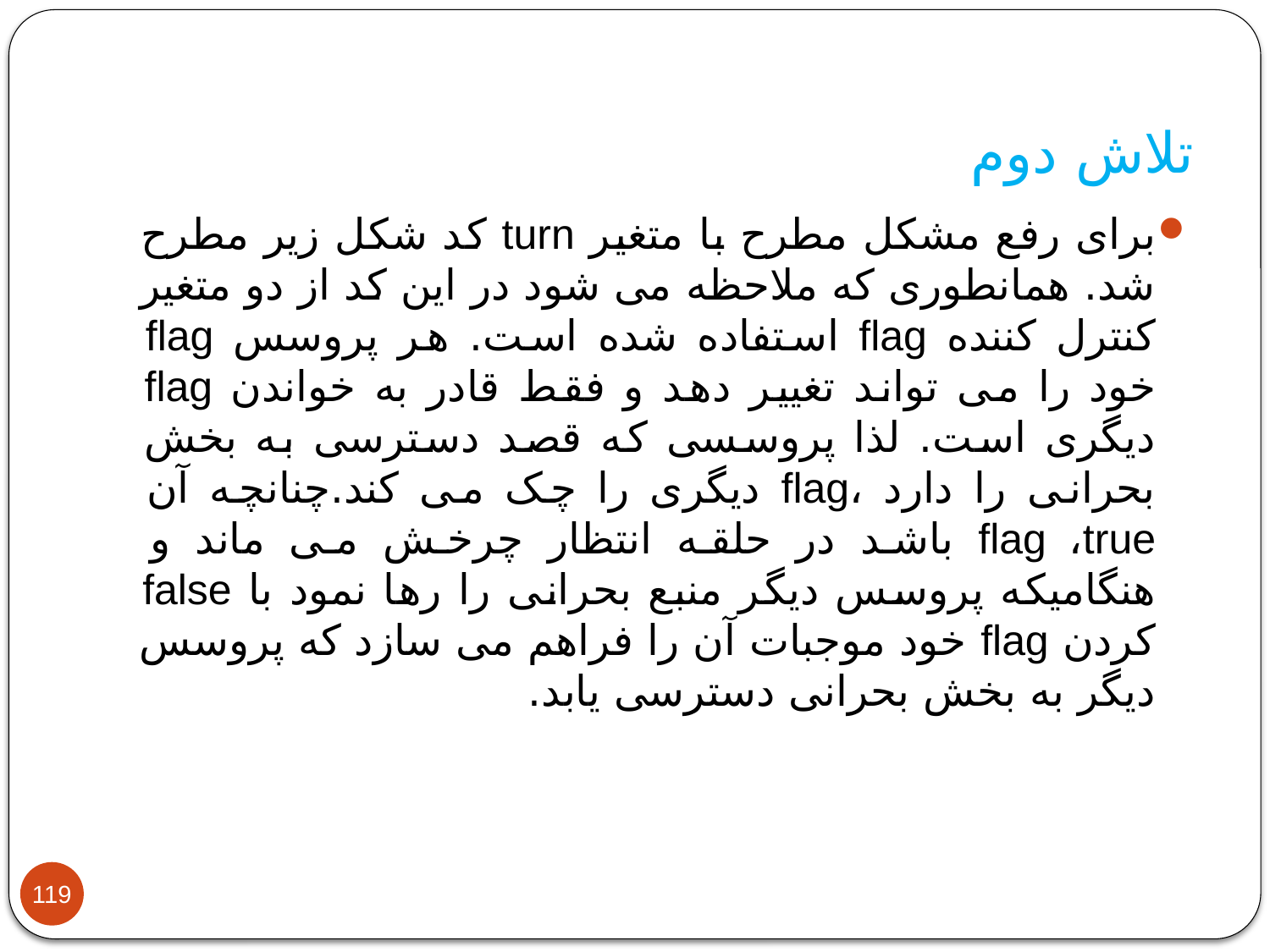

# تلاش دوم
برای رفع مشکل مطرح با متغیر turn کد شکل زیر مطرح شد. همانطوری که ملاحظه می شود در این کد از دو متغیر کنترل کننده flag استفاده شده است. هر پروسس flag خود را می تواند تغییر دهد و فقط قادر به خواندن flag دیگری است. لذا پروسسی که قصد دسترسی به بخش بحرانی را دارد ،flag دیگری را چک می کند.چنانچه آن flag ،true باشد در حلقه انتظار چرخش می ماند و هنگامیکه پروسس دیگر منبع بحرانی را رها نمود با false کردن flag خود موجبات آن را فراهم می سازد که پروسس دیگر به بخش بحرانی دسترسی یابد.
119